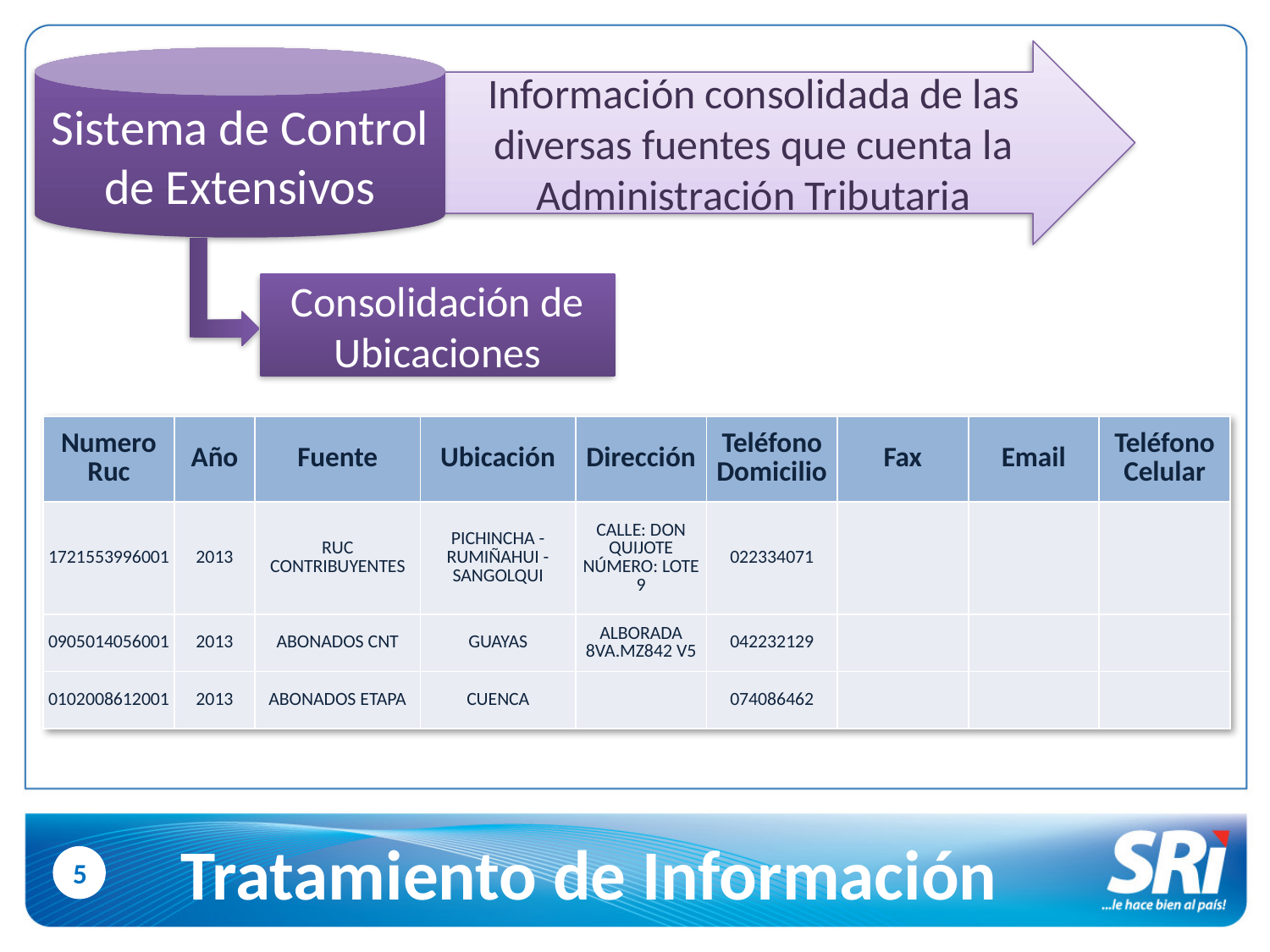

Información consolidada de las diversas fuentes que cuenta la Administración Tributaria
Sistema de Control de Extensivos

Consolidación de Ubicaciones
| Numero Ruc | Año | Fuente | Ubicación | Dirección | Teléfono Domicilio | Fax | Email | Teléfono Celular |
| --- | --- | --- | --- | --- | --- | --- | --- | --- |
| 1721553996001 | 2013 | RUC CONTRIBUYENTES | PICHINCHA - RUMIÑAHUI - SANGOLQUI | CALLE: DON QUIJOTE NÚMERO: LOTE 9 | 022334071 |  |  |  |
| 0905014056001 | 2013 | ABONADOS CNT | GUAYAS | ALBORADA 8VA.MZ842 V5 | 042232129 |  |  |  |
| 0102008612001 | 2013 | ABONADOS ETAPA | CUENCA |  | 074086462 |  |  |  |
Tratamiento de Información

5